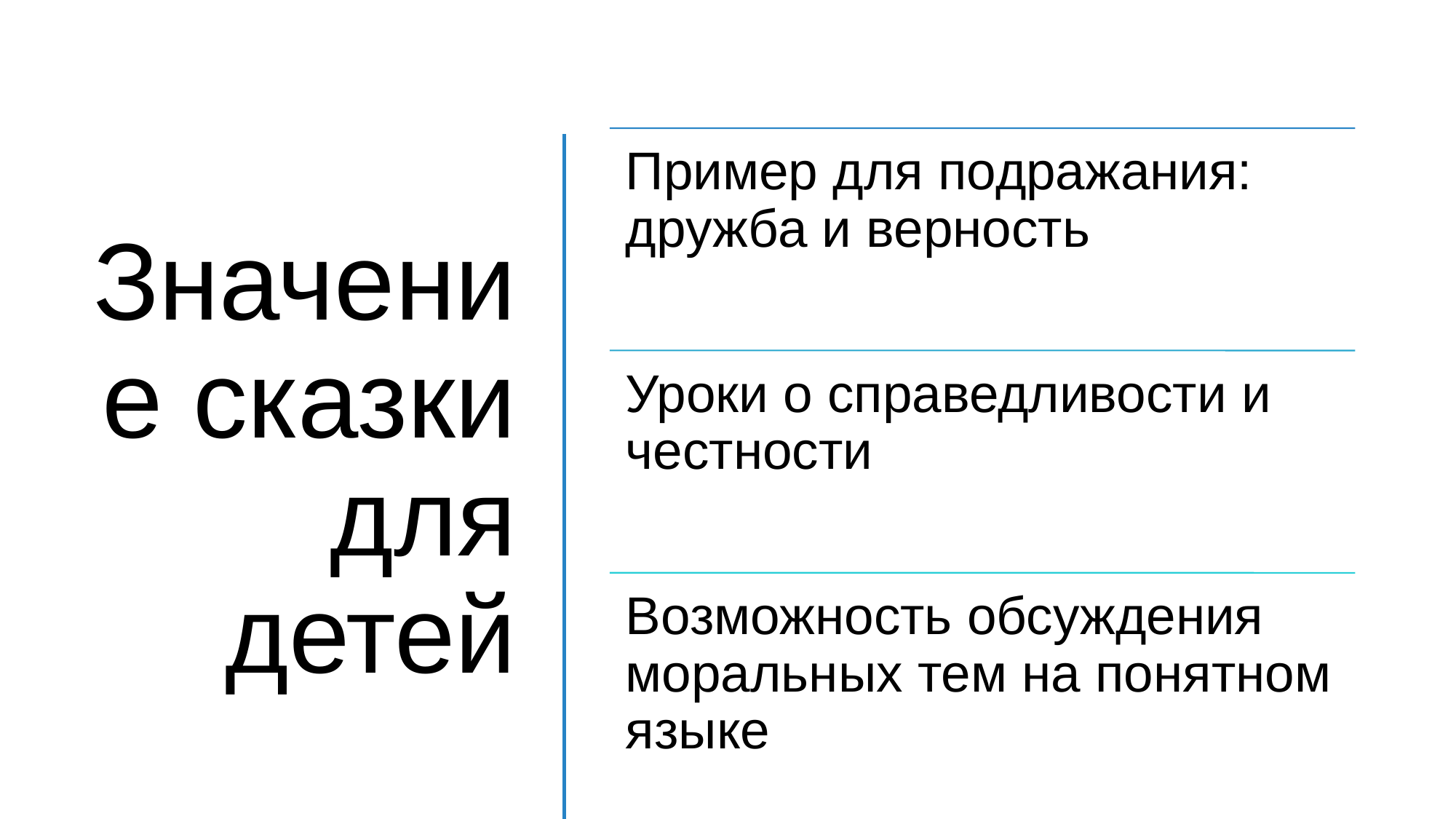

# Значение сказки для детей
Пример для подражания: дружба и верность
Уроки о справедливости и честности
Возможность обсуждения моральных тем на понятном языке